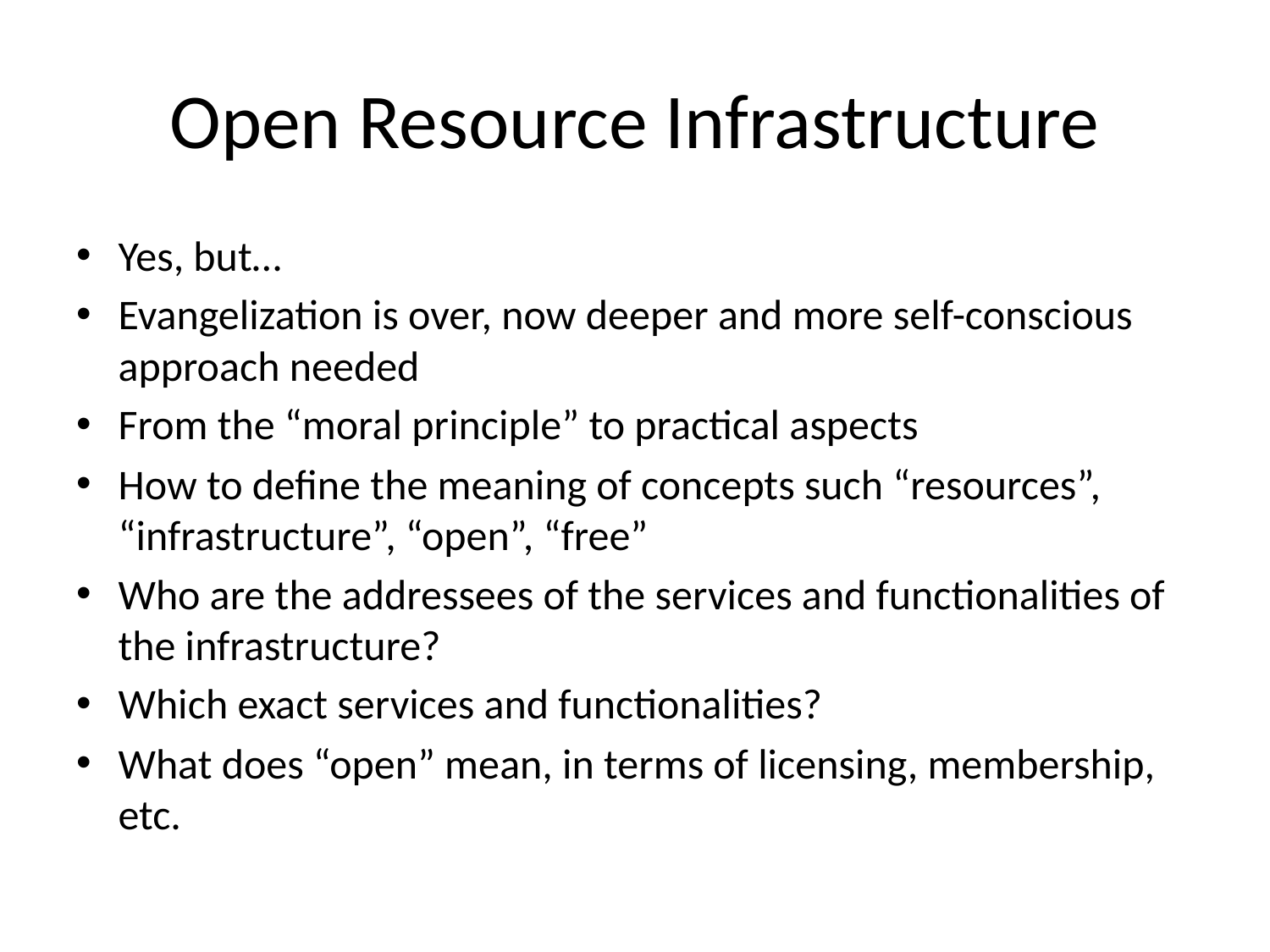

# Open Resource Infrastructure
Yes, but…
Evangelization is over, now deeper and more self-conscious approach needed
From the “moral principle” to practical aspects
How to define the meaning of concepts such “resources”, “infrastructure”, “open”, “free”
Who are the addressees of the services and functionalities of the infrastructure?
Which exact services and functionalities?
What does “open” mean, in terms of licensing, membership, etc.